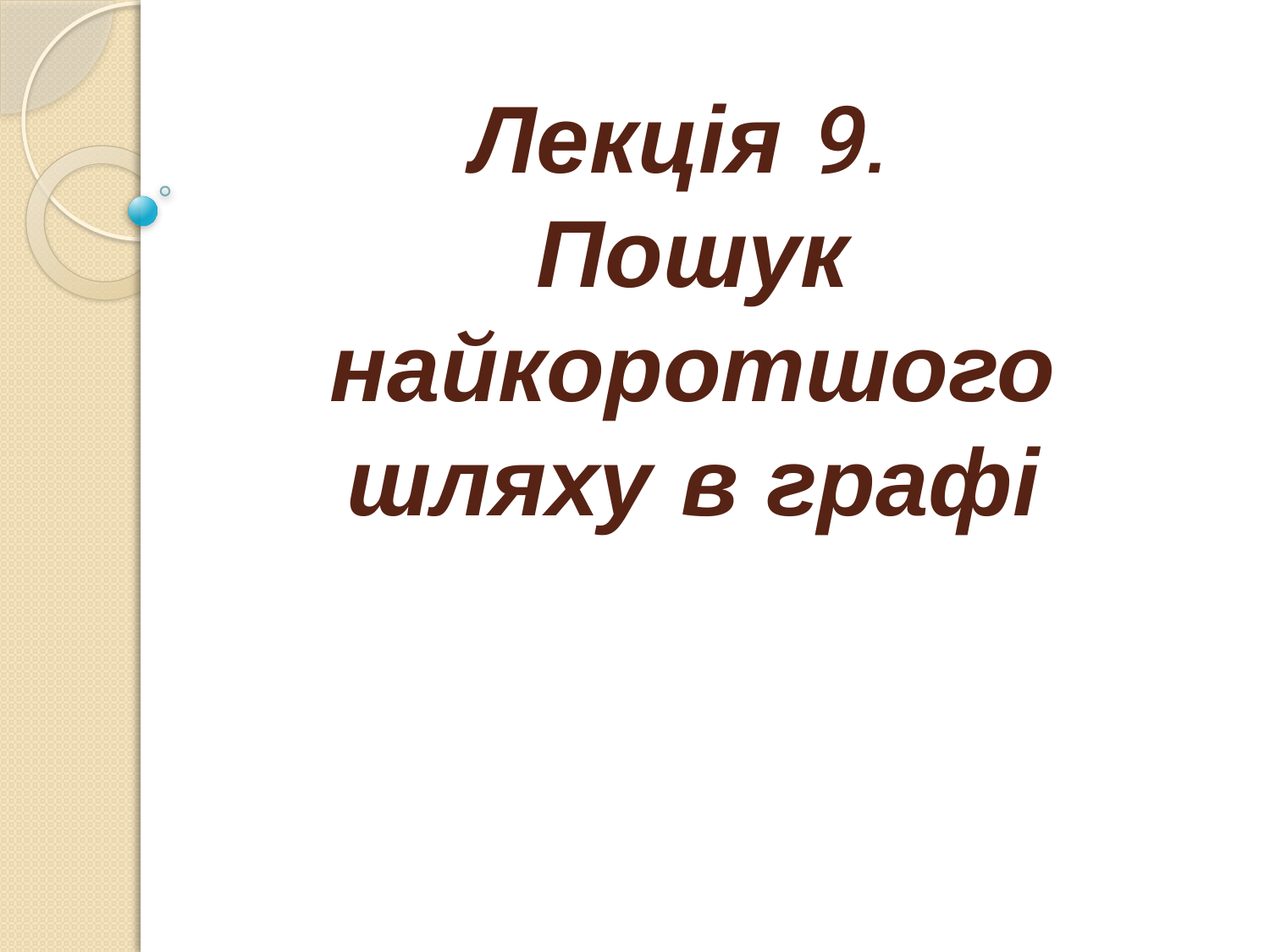

# Лекція 9. Пошук найкоротшого шляху в графі